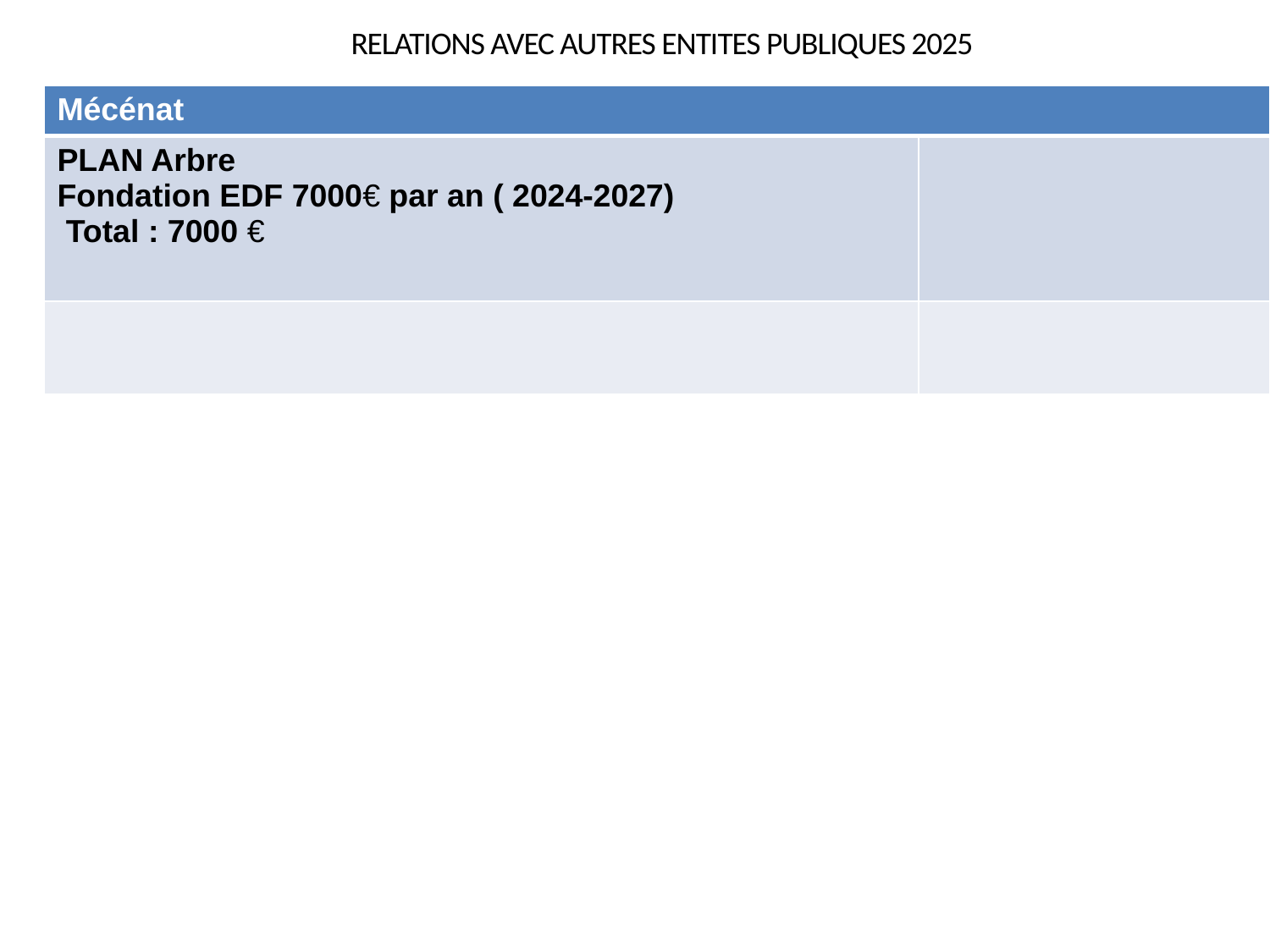

RELATIONS AVEC AUTRES ENTITES PUBLIQUES 2025
| Mécénat |  |
| --- | --- |
| PLAN Arbre Fondation EDF 7000€ par an ( 2024-2027)  Total : 7000 € |  |
|  |  |